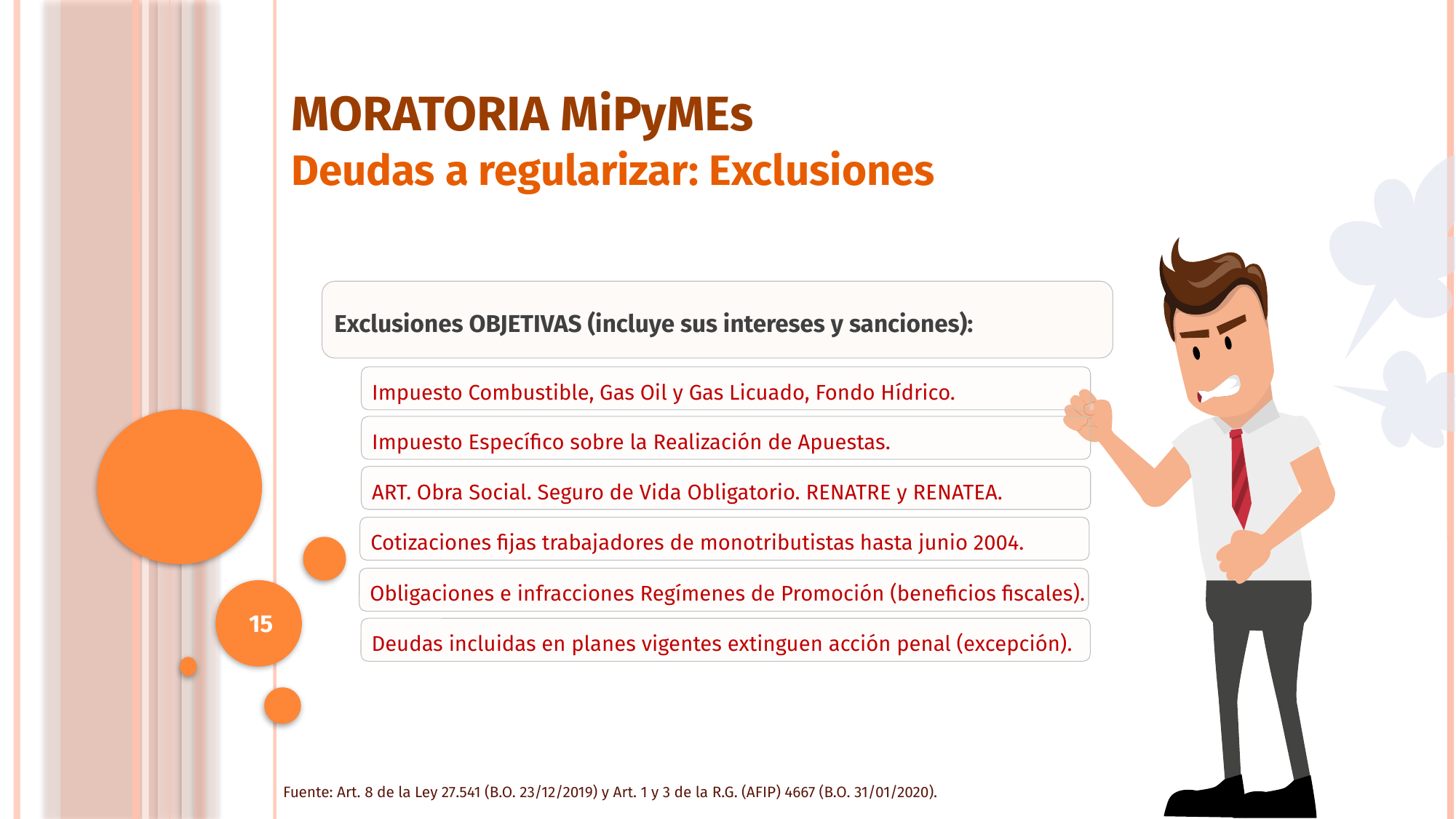

MORATORIA MiPyMEs
Deudas a regularizar: Exclusiones

Exclusiones OBJETIVAS (incluye sus intereses y sanciones):
Impuesto Combustible, Gas Oil y Gas Licuado, Fondo Hídrico.
Impuesto Específico sobre la Realización de Apuestas.
ART. Obra Social. Seguro de Vida Obligatorio. RENATRE y RENATEA.
Cotizaciones fijas trabajadores de monotributistas hasta junio 2004.
Obligaciones e infracciones Regímenes de Promoción (beneficios fiscales).
15
Deudas incluidas en planes vigentes extinguen acción penal (excepción).
Fuente: Art. 8 de la Ley 27.541 (B.O. 23/12/2019) y Art. 1 y 3 de la R.G. (AFIP) 4667 (B.O. 31/01/2020).